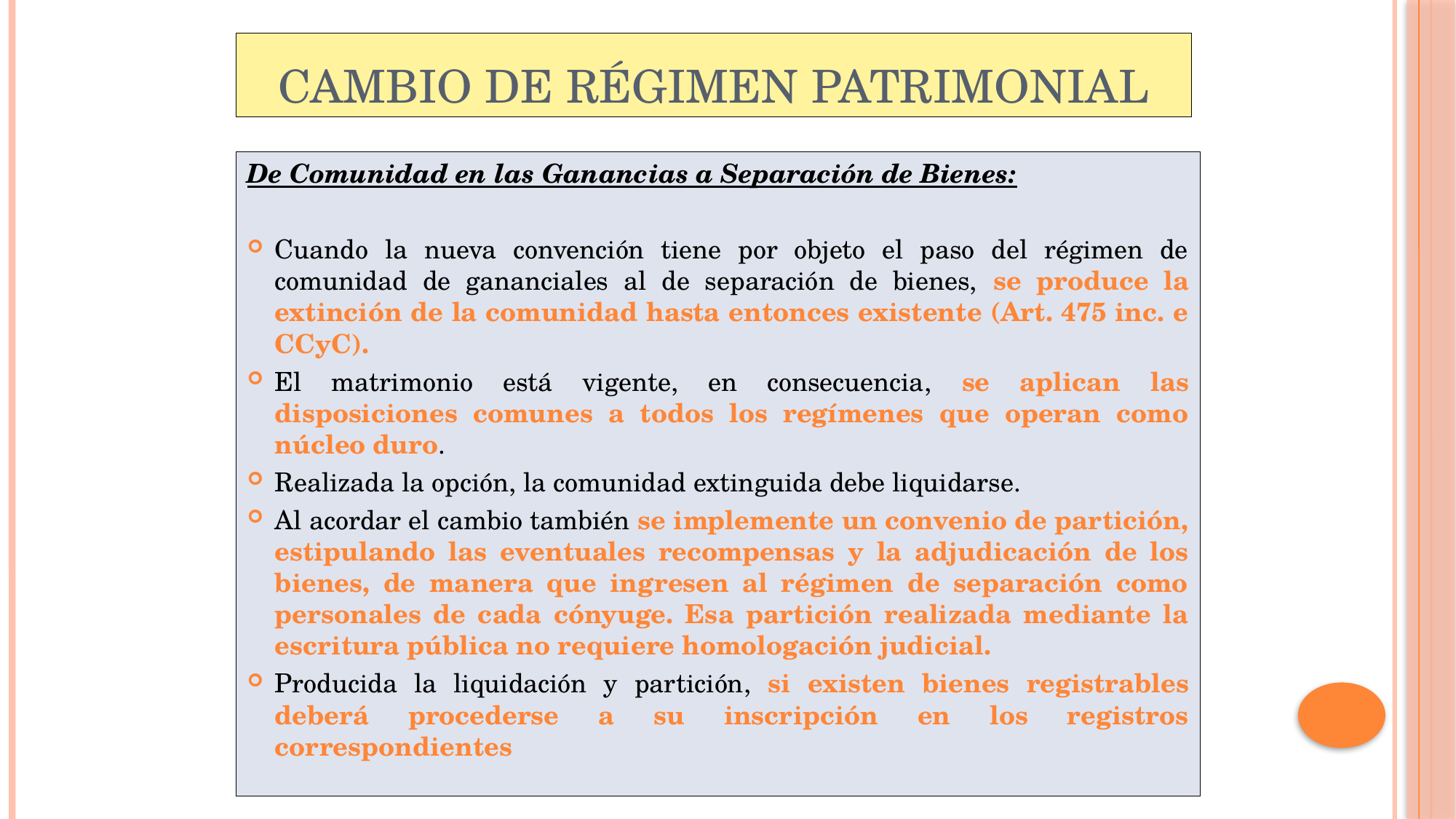

# Cambio de régimen patrimonial
De Comunidad en las Ganancias a Separación de Bienes:

Cuando la nueva convención tiene por objeto el paso del régimen de comunidad de gananciales al de separación de bienes, se produce la extinción de la comunidad hasta entonces existente (Art. 475 inc. e CCyC).
El matrimonio está vigente, en consecuencia, se aplican las disposiciones comunes a todos los regímenes que operan como núcleo duro.
Realizada la opción, la comunidad extinguida debe liquidarse.
Al acordar el cambio también se implemente un convenio de partición, estipulando las eventuales recompensas y la adjudicación de los bienes, de manera que ingresen al régimen de separación como personales de cada cónyuge. Esa partición realizada mediante la escritura pública no requiere homologación judicial.
Producida la liquidación y partición, si existen bienes registrables deberá procederse a su inscripción en los registros correspondientes